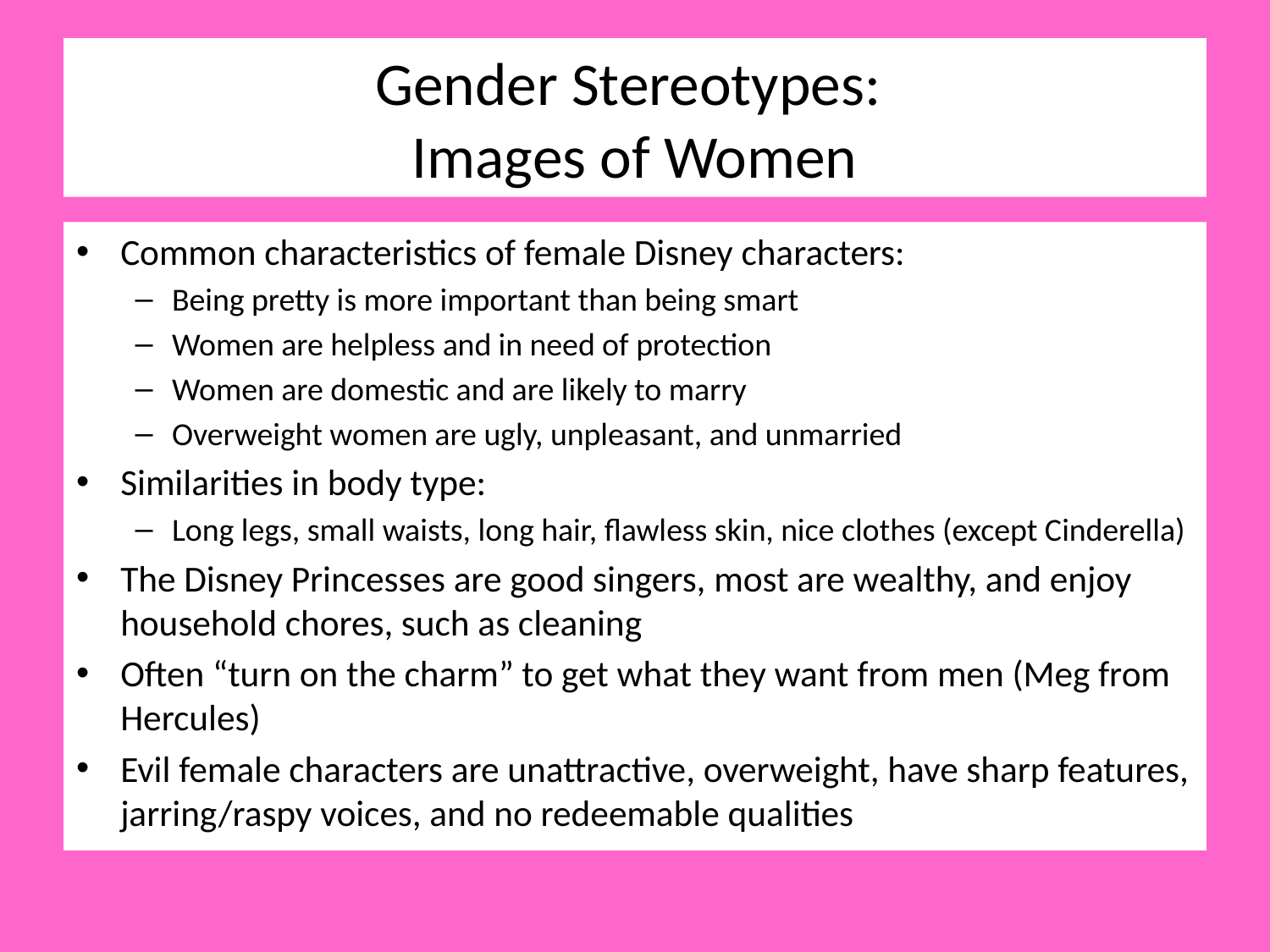

# Gender Stereotypes: Images of Women
Common characteristics of female Disney characters:
Being pretty is more important than being smart
Women are helpless and in need of protection
Women are domestic and are likely to marry
Overweight women are ugly, unpleasant, and unmarried
Similarities in body type:
Long legs, small waists, long hair, flawless skin, nice clothes (except Cinderella)
The Disney Princesses are good singers, most are wealthy, and enjoy household chores, such as cleaning
Often “turn on the charm” to get what they want from men (Meg from Hercules)
Evil female characters are unattractive, overweight, have sharp features, jarring/raspy voices, and no redeemable qualities